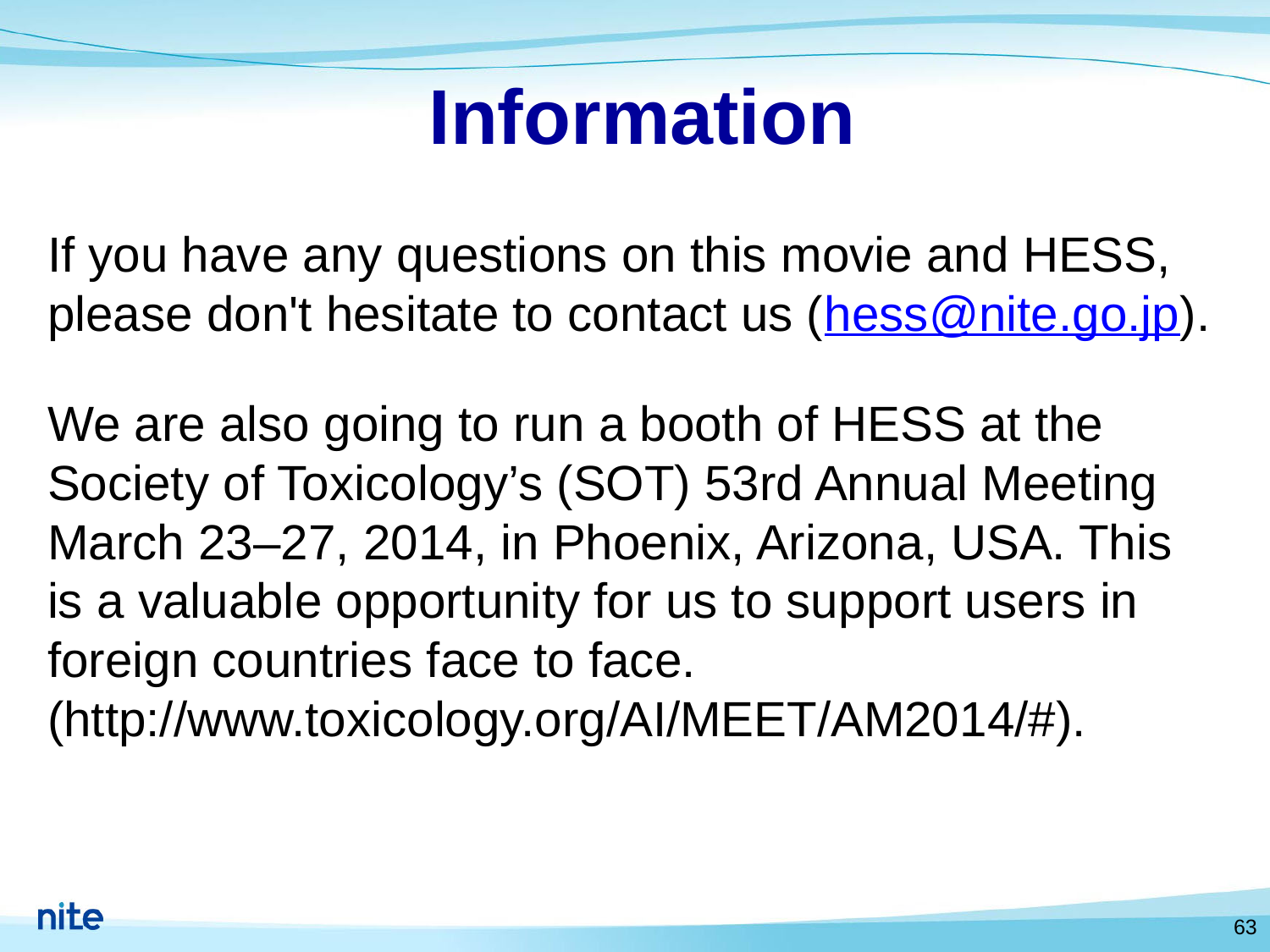

# Information
If you have any questions on this movie and HESS, please don't hesitate to contact us (hess@nite.go.jp).

We are also going to run a booth of HESS at the Society of Toxicology’s (SOT) 53rd Annual Meeting March 23–27, 2014, in Phoenix, Arizona, USA. This is a valuable opportunity for us to support users in foreign countries face to face.
(http://www.toxicology.org/AI/MEET/AM2014/#).
63